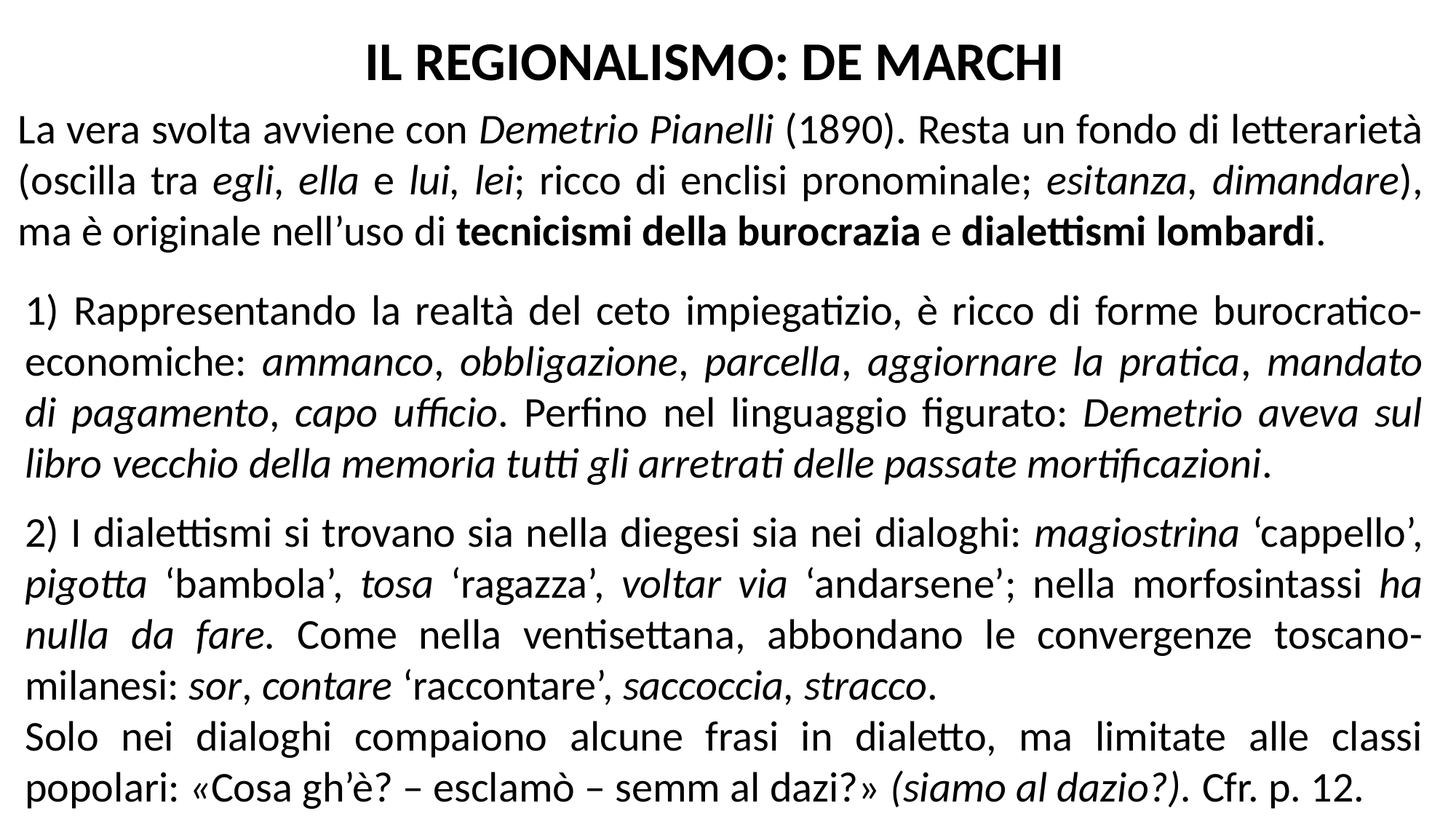

IL REGIONALISMO: DE MARCHI
La vera svolta avviene con Demetrio Pianelli (1890). Resta un fondo di letterarietà (oscilla tra egli, ella e lui, lei; ricco di enclisi pronominale; esitanza, dimandare), ma è originale nell’uso di tecnicismi della burocrazia e dialettismi lombardi.
1) Rappresentando la realtà del ceto impiegatizio, è ricco di forme burocratico-economiche: ammanco, obbligazione, parcella, aggiornare la pratica, mandato di pagamento, capo ufficio. Perfino nel linguaggio figurato: Demetrio aveva sul libro vecchio della memoria tutti gli arretrati delle passate mortificazioni.

2) I dialettismi si trovano sia nella diegesi sia nei dialoghi: magiostrina ‘cappello’, pigotta ‘bambola’, tosa ‘ragazza’, voltar via ‘andarsene’; nella morfosintassi ha nulla da fare. Come nella ventisettana, abbondano le convergenze toscano-milanesi: sor, contare ‘raccontare’, saccoccia, stracco.
Solo nei dialoghi compaiono alcune frasi in dialetto, ma limitate alle classi popolari: «Cosa gh’è? – esclamò – semm al dazi?» (siamo al dazio?). Cfr. p. 12.